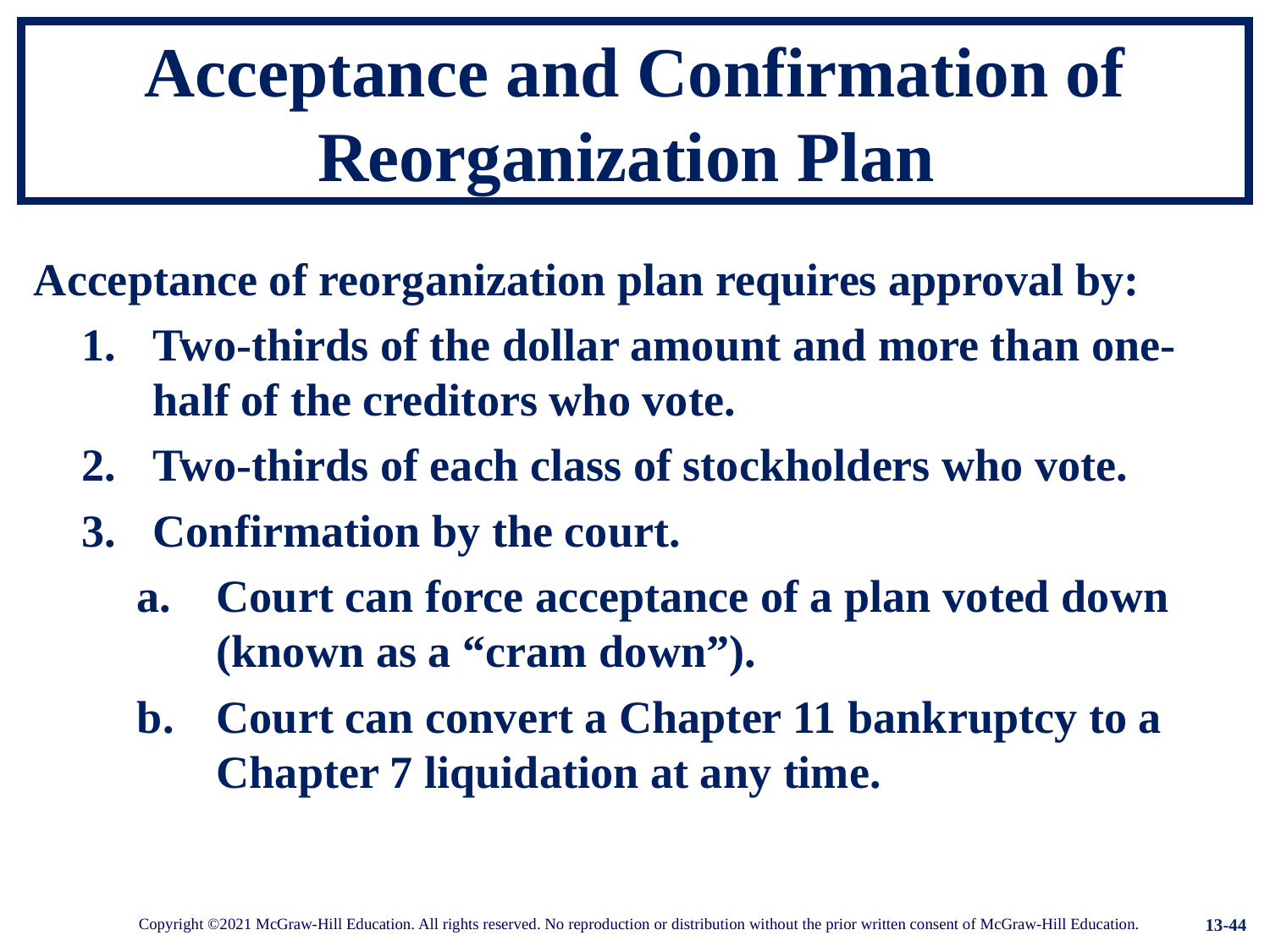

# Acceptance and Confirmation of Reorganization Plan
Acceptance of reorganization plan requires approval by:
Two-thirds of the dollar amount and more than one-half of the creditors who vote.
Two-thirds of each class of stockholders who vote.
Confirmation by the court.
Court can force acceptance of a plan voted down (known as a “cram down”).
Court can convert a Chapter 11 bankruptcy to a Chapter 7 liquidation at any time.
13-44
Copyright ©2021 McGraw-Hill Education. All rights reserved. No reproduction or distribution without the prior written consent of McGraw-Hill Education.